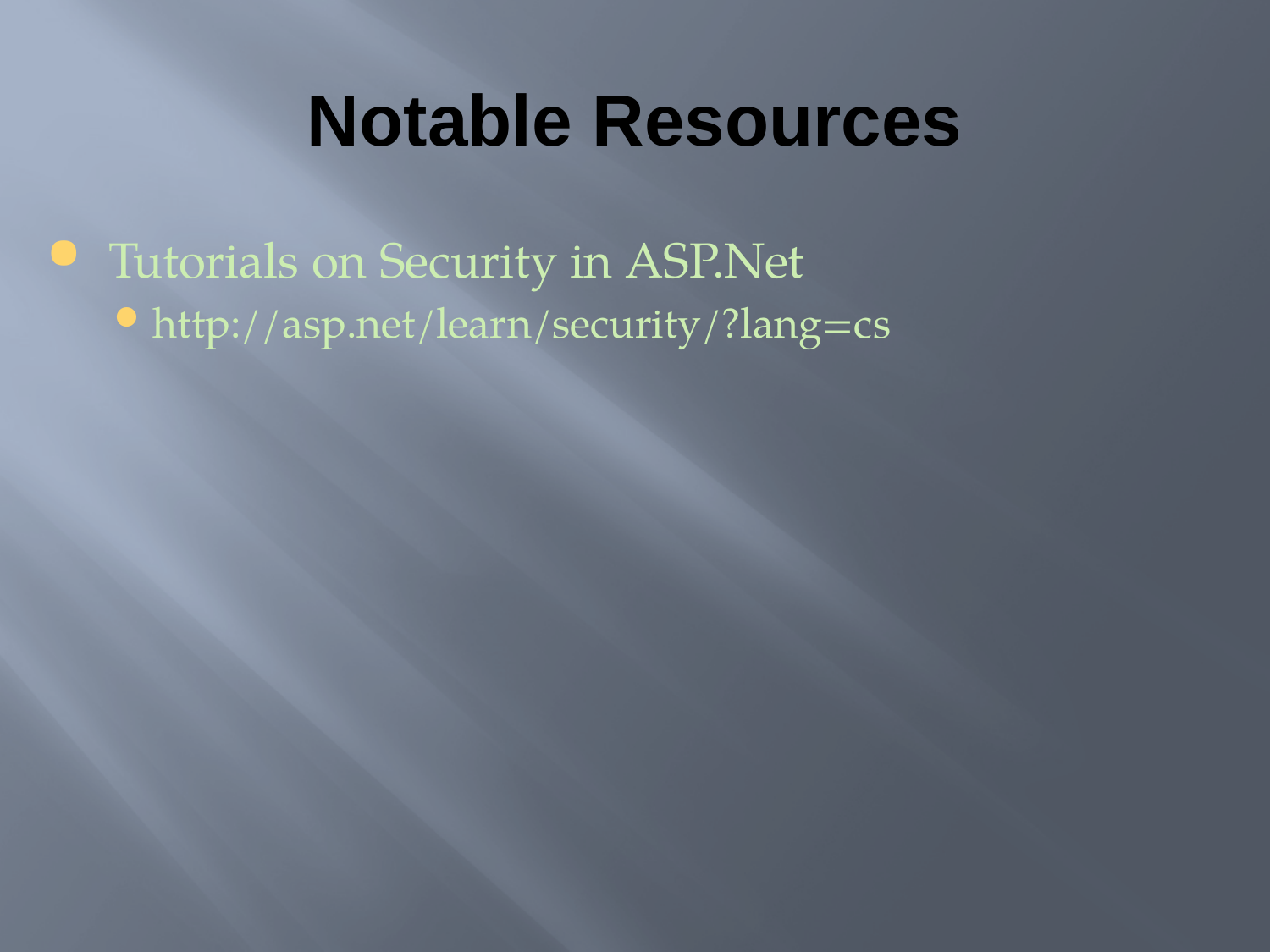

# Notable Resources
Tutorials on Security in ASP.Net
http://asp.net/learn/security/?lang=cs